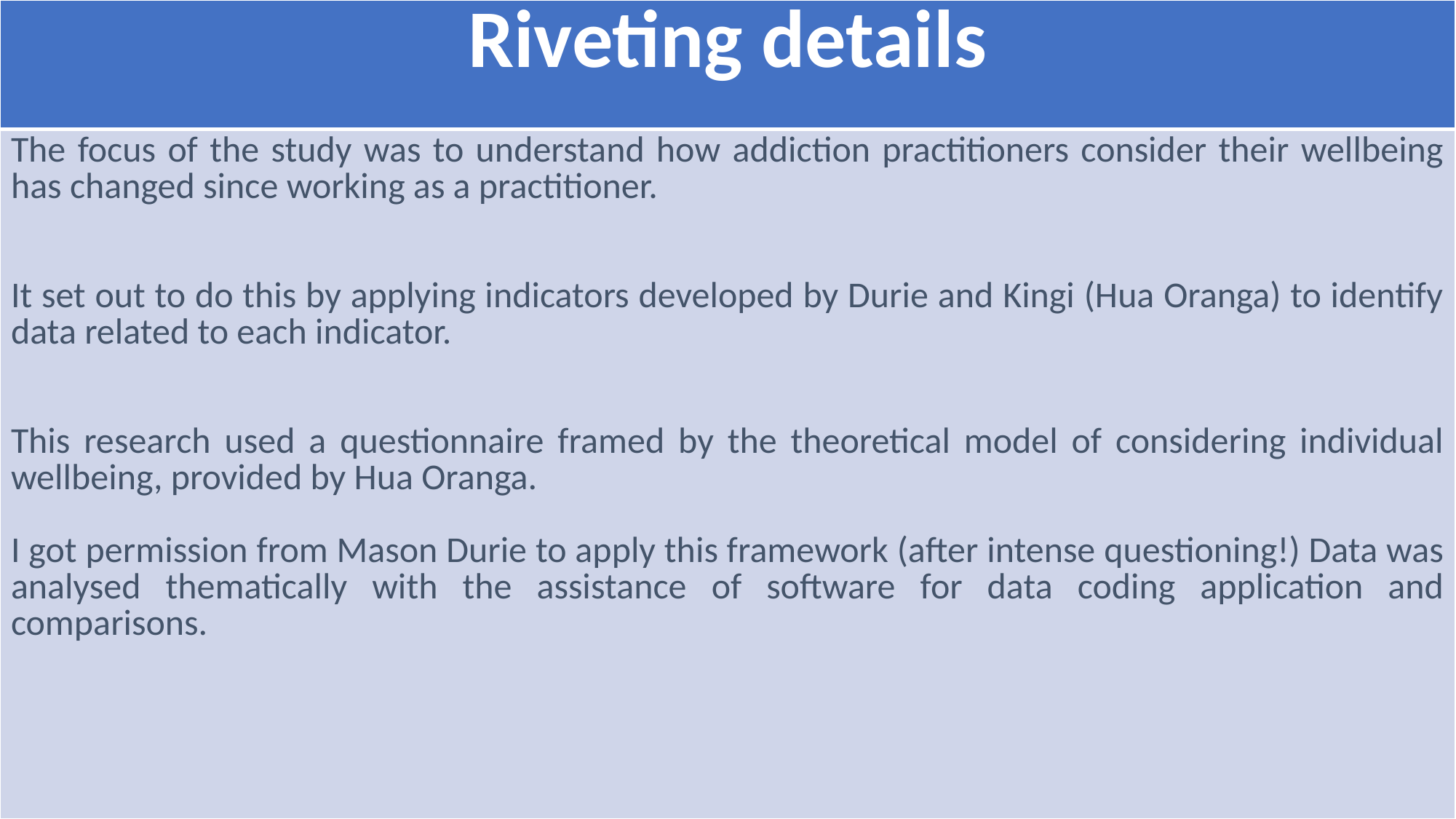

| Riveting details |
| --- |
| The focus of the study was to understand how addiction practitioners consider their wellbeing has changed since working as a practitioner. It set out to do this by applying indicators developed by Durie and Kingi (Hua Oranga) to identify data related to each indicator. This research used a questionnaire framed by the theoretical model of considering individual wellbeing, provided by Hua Oranga. I got permission from Mason Durie to apply this framework (after intense questioning!) Data was analysed thematically with the assistance of software for data coding application and comparisons. |